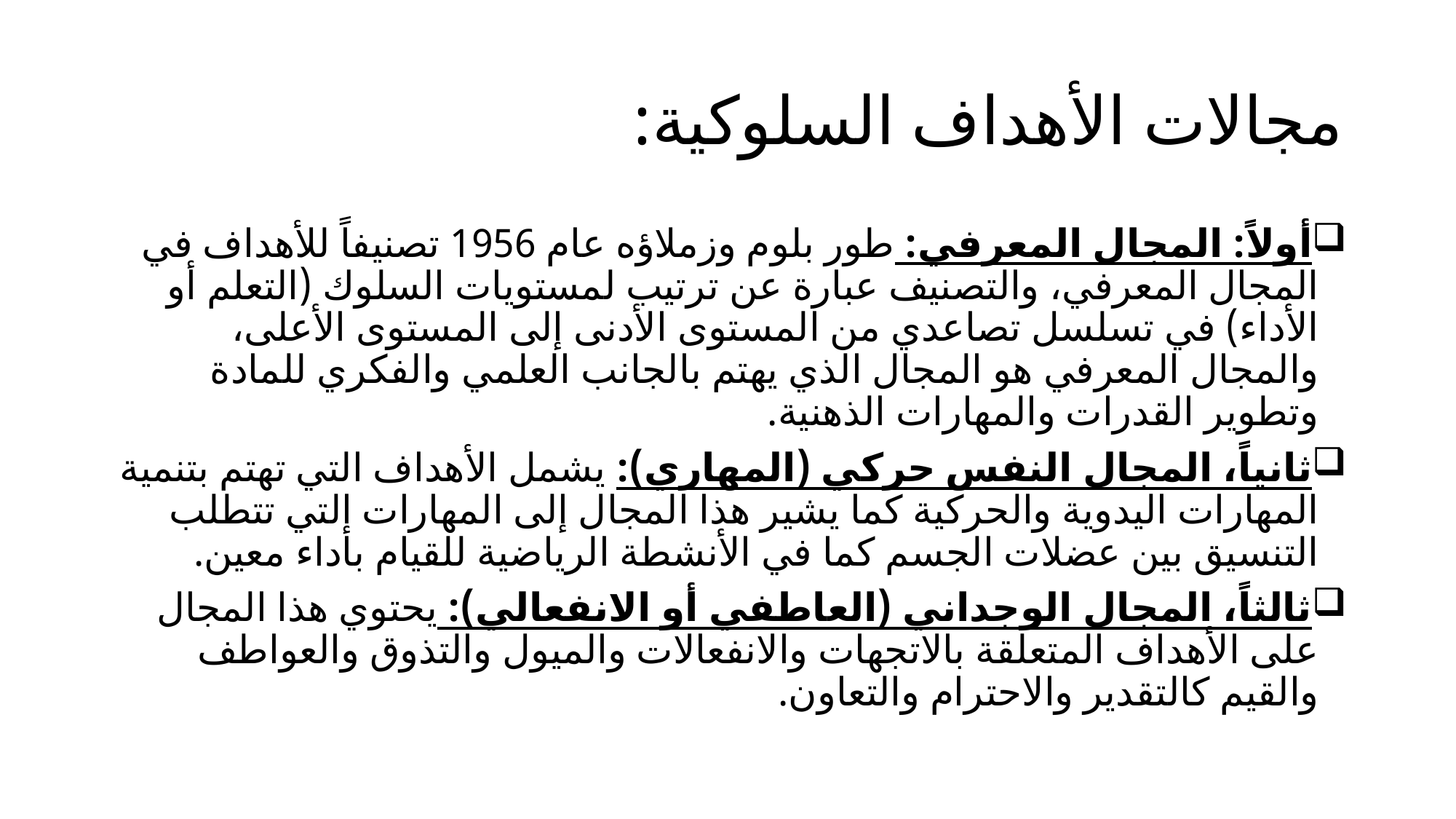

# مجالات الأهداف السلوكية:
أولاً: المجال المعرفي: طور بلوم وزملاؤه عام 1956 تصنيفاً للأهداف في المجال المعرفي، والتصنيف عبارة عن ترتيب لمستويات السلوك (التعلم أو الأداء) في تسلسل تصاعدي من المستوى الأدنى إلى المستوى الأعلى، والمجال المعرفي هو المجال الذي يهتم بالجانب العلمي والفكري للمادة وتطوير القدرات والمهارات الذهنية.
ثانياً، المجال النفس حركي (المهاري): يشمل الأهداف التي تهتم بتنمية المهارات اليدوية والحركية كما يشير هذا المجال إلى المهارات التي تتطلب التنسيق بين عضلات الجسم كما في الأنشطة الرياضية للقيام بأداء معين.
ثالثاً، المجال الوجداني (العاطفي أو الانفعالي): يحتوي هذا المجال على الأهداف المتعلقة بالاتجهات والانفعالات والميول والتذوق والعواطف والقيم كالتقدير والاحترام والتعاون.